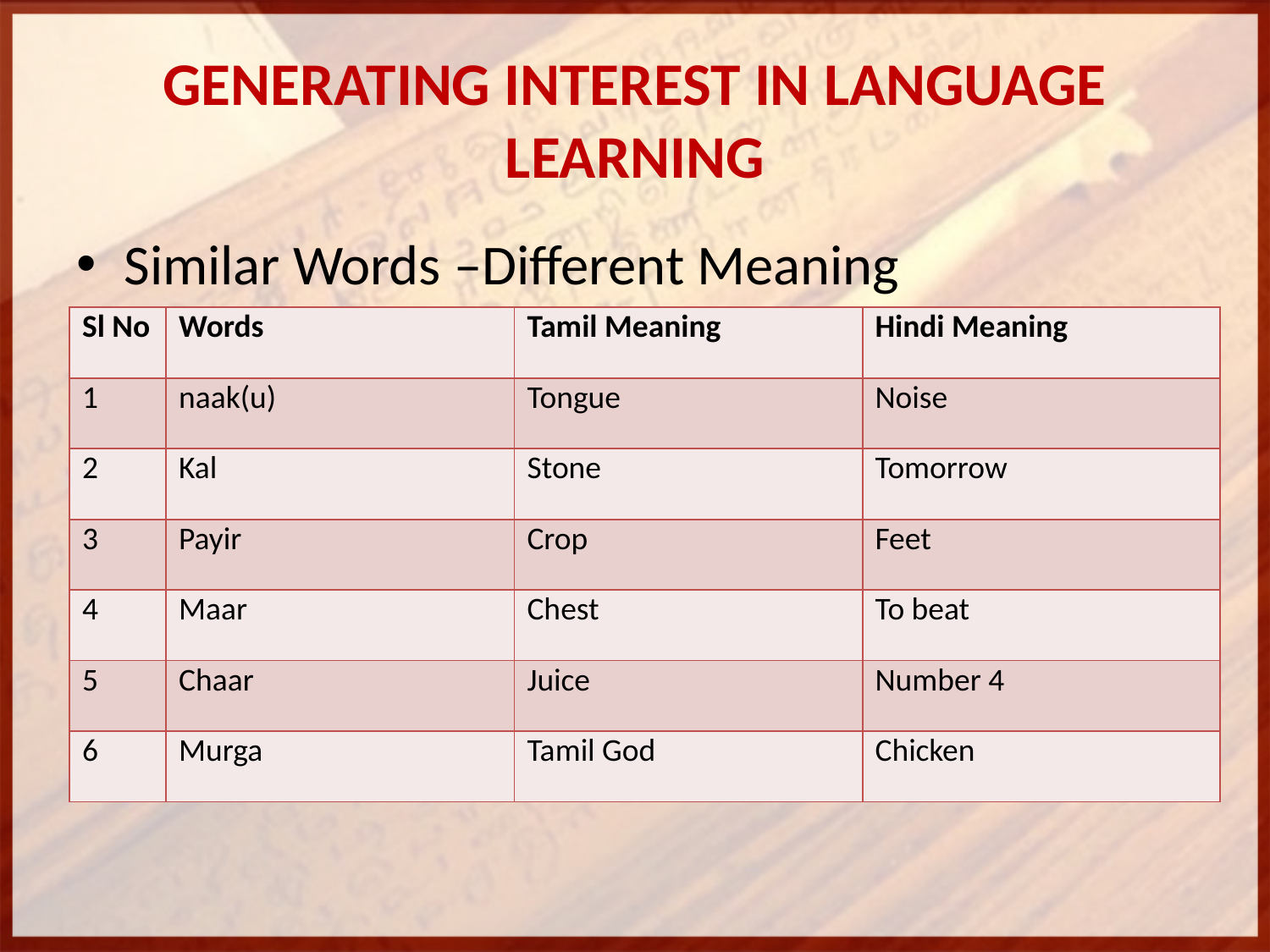

# GENERATING INTEREST IN LANGUAGE LEARNING
Similar Words –Different Meaning

| Sl No | Words | Tamil Meaning | Hindi Meaning |
| --- | --- | --- | --- |
| 1 | naak(u) | Tongue | Noise |
| 2 | Kal | Stone | Tomorrow |
| 3 | Payir | Crop | Feet |
| 4 | Maar | Chest | To beat |
| 5 | Chaar | Juice | Number 4 |
| 6 | Murga | Tamil God | Chicken |